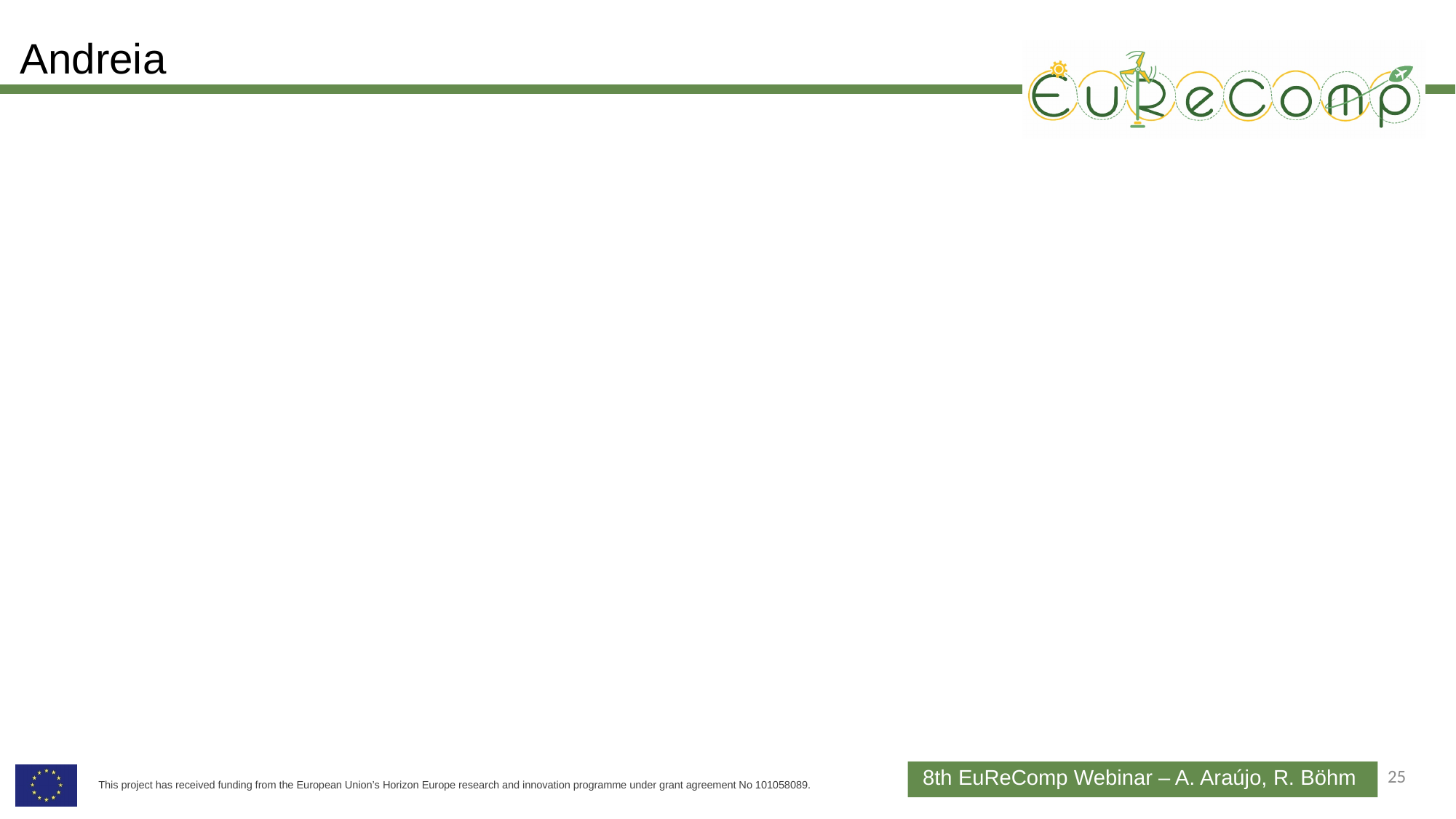

# Andreia
25
8th EuReComp Webinar – A. Araújo, R. Böhm